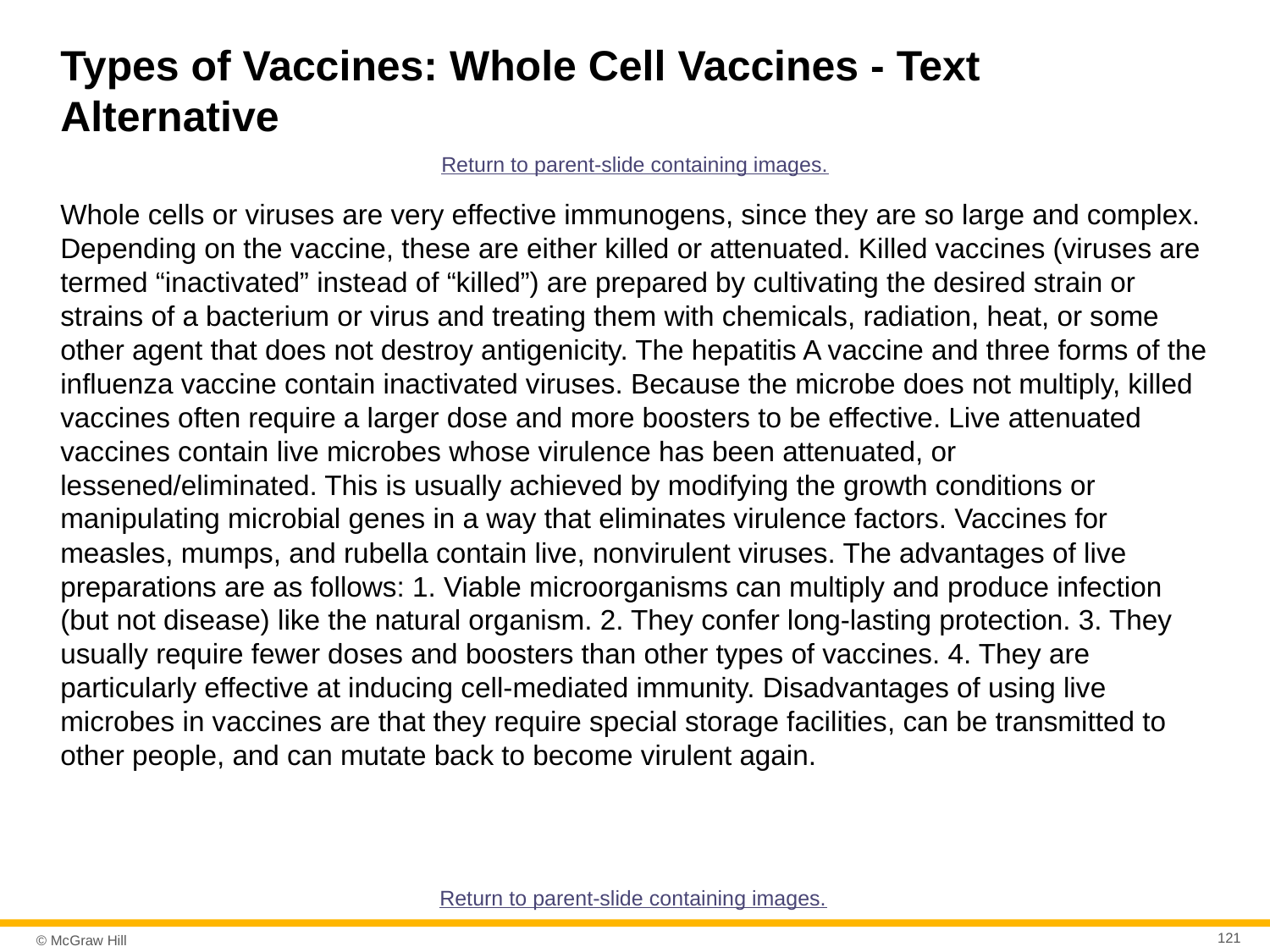

# Types of Vaccines: Whole Cell Vaccines - Text Alternative
Return to parent-slide containing images.
Whole cells or viruses are very effective immunogens, since they are so large and complex. Depending on the vaccine, these are either killed or attenuated. Killed vaccines (viruses are termed “inactivated” instead of “killed”) are prepared by cultivating the desired strain or strains of a bacterium or virus and treating them with chemicals, radiation, heat, or some other agent that does not destroy antigenicity. The hepatitis A vaccine and three forms of the influenza vaccine contain inactivated viruses. Because the microbe does not multiply, killed vaccines often require a larger dose and more boosters to be effective. Live attenuated vaccines contain live microbes whose virulence has been attenuated, or lessened/eliminated. This is usually achieved by modifying the growth conditions or manipulating microbial genes in a way that eliminates virulence factors. Vaccines for measles, mumps, and rubella contain live, nonvirulent viruses. The advantages of live preparations are as follows: 1. Viable microorganisms can multiply and produce infection (but not disease) like the natural organism. 2. They confer long-lasting protection. 3. They usually require fewer doses and boosters than other types of vaccines. 4. They are particularly effective at inducing cell-mediated immunity. Disadvantages of using live microbes in vaccines are that they require special storage facilities, can be transmitted to other people, and can mutate back to become virulent again.
Return to parent-slide containing images.